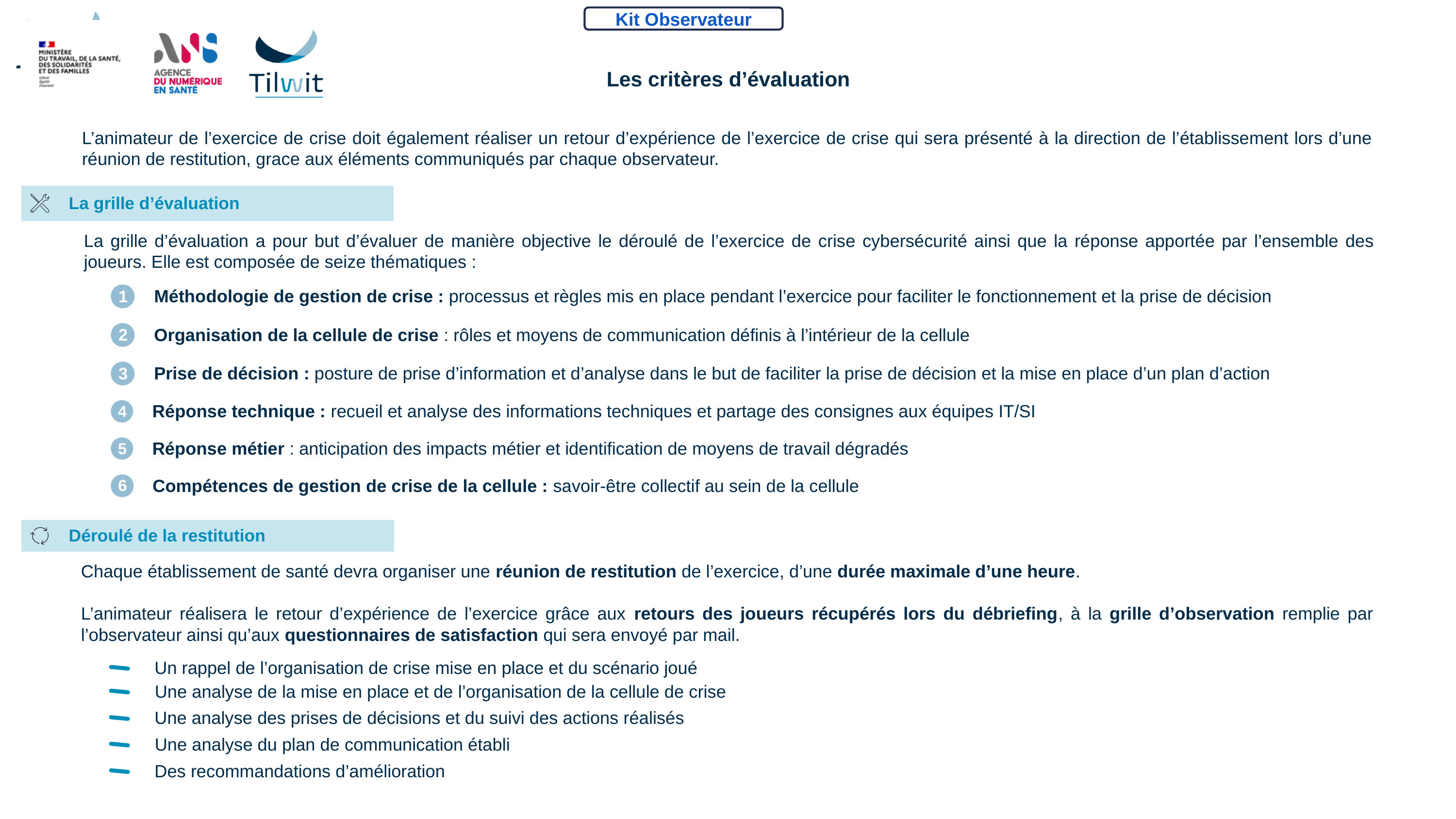

Kit Observateur

Les critères d’évaluation
L’animateur de l’exercice de crise doit également réaliser un retour d’expérience de l’exercice de crise qui sera présenté à la direction de l’établissement lors d’une réunion de restitution, grace aux éléments communiqués par chaque observateur.

          La grille d’évaluation

La grille d’évaluation a pour but d’évaluer de manière objective le déroulé de l’exercice de crise cybersécurité ainsi que la réponse apportée par l’ensemble des joueurs. Elle est composée de seize thématiques :

1
Méthodologie de gestion de crise : processus et règles mis en place pendant l’exercice pour faciliter le fonctionnement et la prise de décision

2
Organisation de la cellule de crise : rôles et moyens de communication définis à l’intérieur de la cellule

3
Prise de décision : posture de prise d’information et d’analyse dans le but de faciliter la prise de décision et la mise en place d’un plan d’action

4
Réponse technique : recueil et analyse des informations techniques et partage des consignes aux équipes IT/SI

5
Réponse métier : anticipation des impacts métier et identification de moyens de travail dégradés

6
Compétences de gestion de crise de la cellule : savoir-être collectif au sein de la cellule

          Déroulé de la restitution

Chaque établissement de santé devra organiser une réunion de restitution de l’exercice, d’une durée maximale d’une heure.

L’animateur réalisera le retour d’expérience de l’exercice grâce aux retours des joueurs récupérés lors du débriefing, à la grille d’observation remplie par l’observateur ainsi qu’aux questionnaires de satisfaction qui sera envoyé par mail.
Un rappel de l’organisation de crise mise en place et du scénario joué

Une analyse de la mise en place et de l’organisation de la cellule de crise

Une analyse des prises de décisions et du suivi des actions réalisés

Une analyse du plan de communication établi

Des recommandations d’amélioration